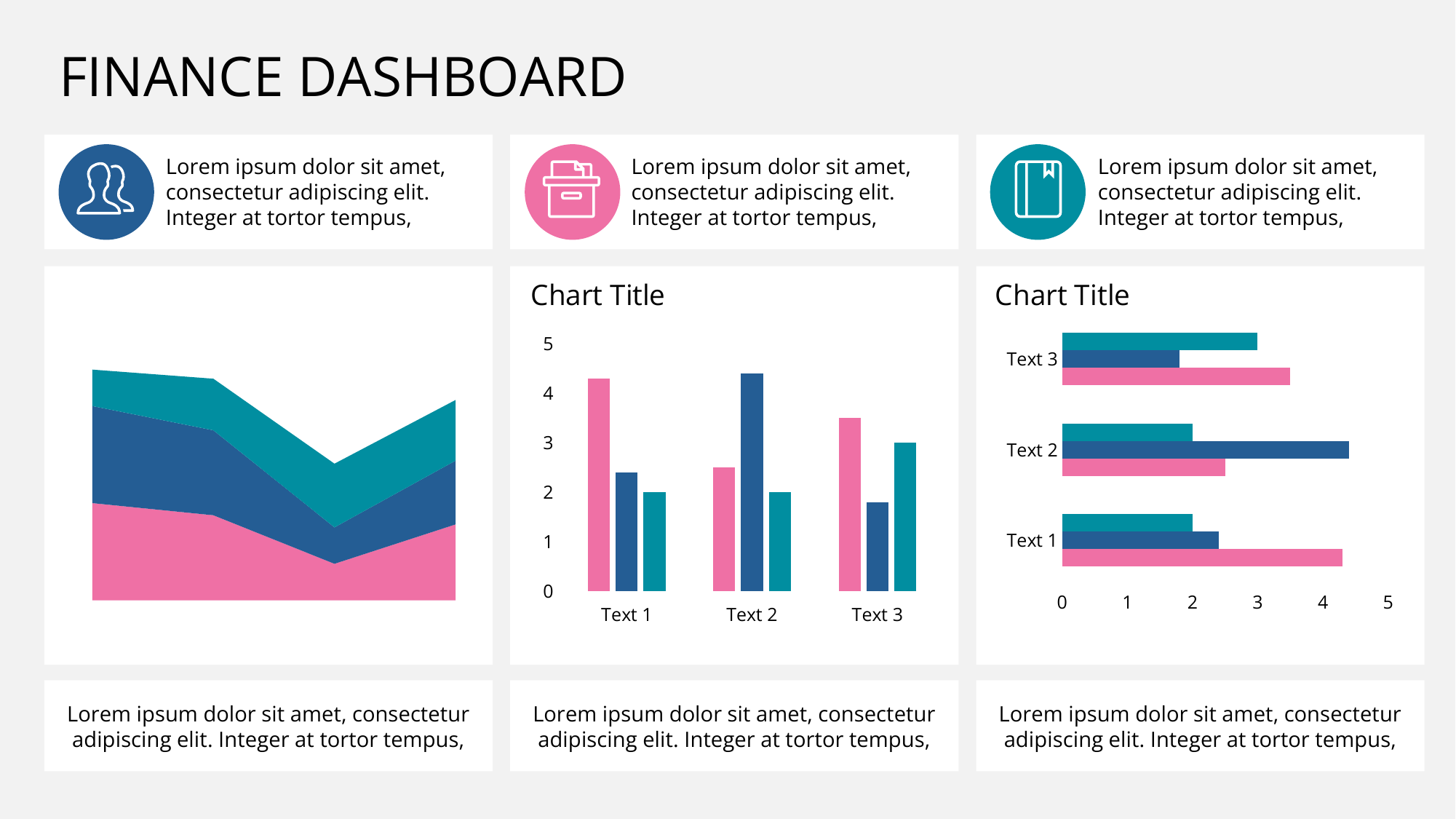

# FINANCE DASHBOARD

Lorem ipsum dolor sit amet, consectetur adipiscing elit. Integer at tortor tempus,

Lorem ipsum dolor sit amet, consectetur adipiscing elit. Integer at tortor tempus,

Lorem ipsum dolor sit amet, consectetur adipiscing elit. Integer at tortor tempus,

### Chart:

| Category | Series 1 | Series 2 | Series 3 |
|---|---|---|---|
| Text 1 | 4.3 | 2.4 | 2.0 |
| Text 2 | 2.5 | 4.4 | 2.0 |
| Text 3 | 3.5 | 1.8 | 3.0 |

### Chart:

| Category | Series 1 | Series 2 | Series 3 |
|---|---|---|---|
| Text 1 | 4.3 | 2.4 | 2.0 |
| Text 2 | 2.5 | 4.4 | 2.0 |
| Text 3 | 3.5 | 1.8 | 3.0 |

### Chart:

| Category | Series 0 | Series 1 | Series 2 |
|---|---|---|---|
| Text  1 | 32.0 | 32.0 | 12.0 |
| Text  2 | 28.0 | 28.0 | 17.0 |
| Text  3 | 12.0 | 12.0 | 21.0 |
| Text  4 | 25.0 | 21.0 | 20.0 |

Lorem ipsum dolor sit amet, consectetur adipiscing elit. Integer at tortor tempus,
Lorem ipsum dolor sit amet, consectetur adipiscing elit. Integer at tortor tempus,
Lorem ipsum dolor sit amet, consectetur adipiscing elit. Integer at tortor tempus,